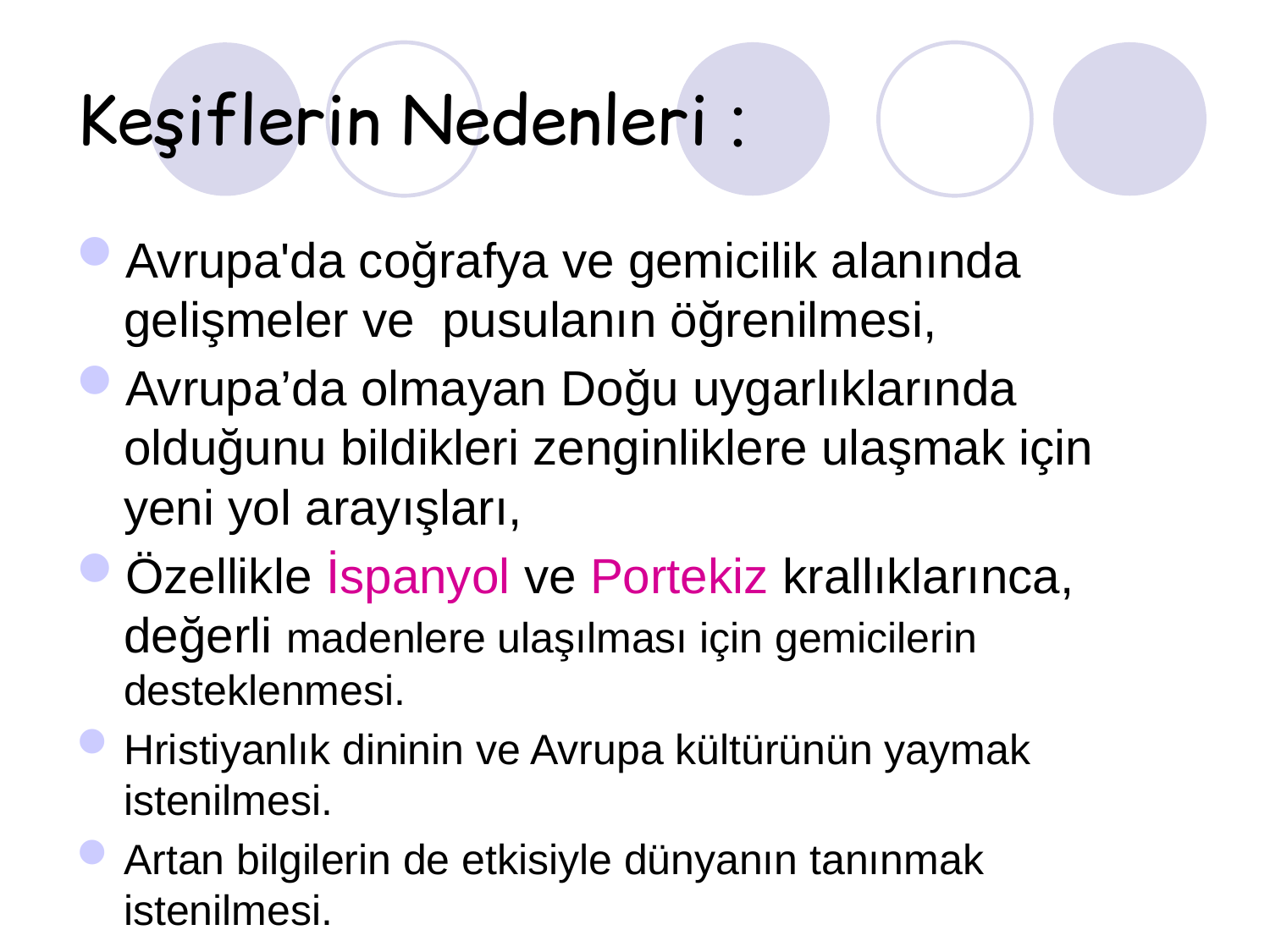

# Keşiflerin Nedenleri :
Avrupa'da coğrafya ve gemicilik alanında gelişmeler ve  pusulanın öğrenilmesi,
Avrupa’da olmayan Doğu uygarlıklarında olduğunu bildikleri zenginliklere ulaşmak için yeni yol arayışları,
Özellikle İspanyol ve Portekiz krallıklarınca, değerli madenlere ulaşılması için gemicilerin desteklenmesi.
Hristiyanlık dininin ve Avrupa kültürünün yaymak istenilmesi.
Artan bilgilerin de etkisiyle dünyanın tanınmak istenilmesi.